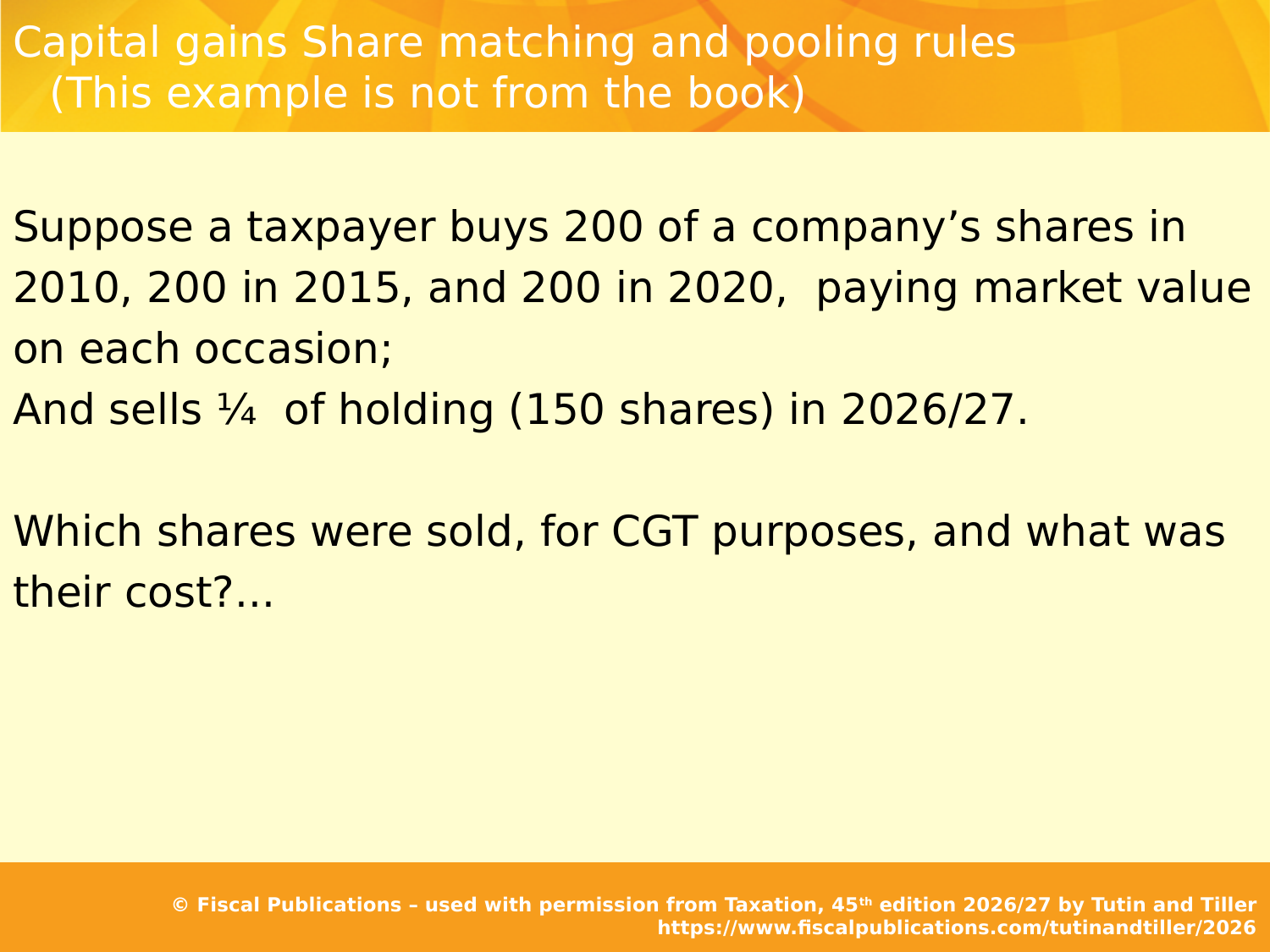

# Capital gains Share matching and pooling rules (This example is not from the book)

Suppose a taxpayer buys 200 of a company’s shares in 2010, 200 in 2015, and 200 in 2020,  paying market value on each occasion;
And sells ¼  of holding (150 shares) in 2026/27.

Which shares were sold, for CGT purposes, and what was their cost?...